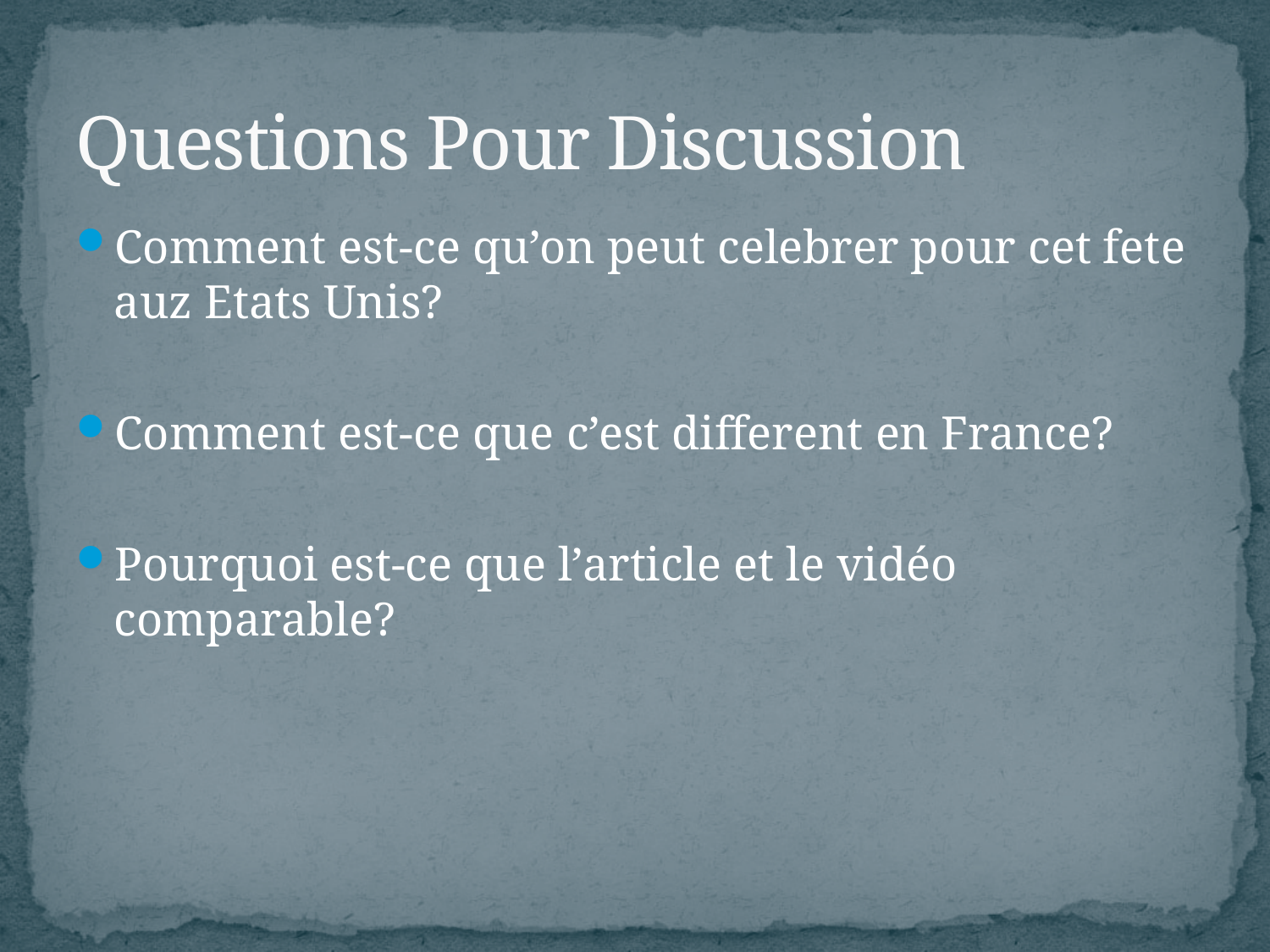

# Questions Pour Discussion
Comment est-ce qu’on peut celebrer pour cet fete auz Etats Unis?

Comment est-ce que c’est different en France?

Pourquoi est-ce que l’article et le vidéo comparable?